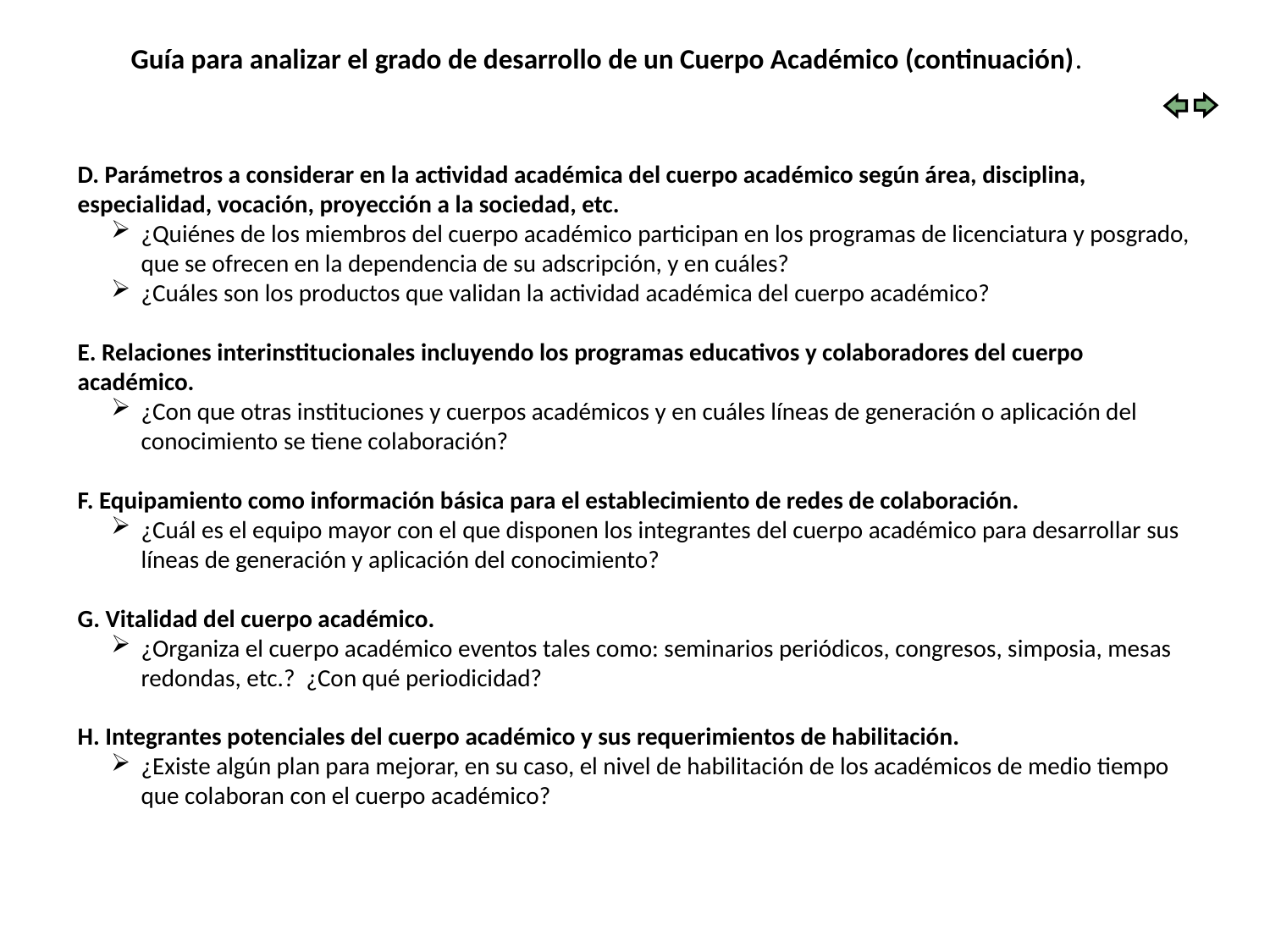

Guía para analizar el grado de desarrollo de un Cuerpo Académico (continuación).

D. Parámetros a considerar en la actividad académica del cuerpo académico según área, disciplina, especialidad, vocación, proyección a la sociedad, etc.
¿Quiénes de los miembros del cuerpo académico participan en los programas de licenciatura y posgrado, que se ofrecen en la dependencia de su adscripción, y en cuáles?
¿Cuáles son los productos que validan la actividad académica del cuerpo académico?

E. Relaciones interinstitucionales incluyendo los programas educativos y colaboradores del cuerpo académico.
¿Con que otras instituciones y cuerpos académicos y en cuáles líneas de generación o aplicación del conocimiento se tiene colaboración?

F. Equipamiento como información básica para el establecimiento de redes de colaboración.
¿Cuál es el equipo mayor con el que disponen los integrantes del cuerpo académico para desarrollar sus líneas de generación y aplicación del conocimiento?

G. Vitalidad del cuerpo académico.
¿Organiza el cuerpo académico eventos tales como: seminarios periódicos, congresos, simposia, mesas redondas, etc.?  ¿Con qué periodicidad?

H. Integrantes potenciales del cuerpo académico y sus requerimientos de habilitación.
¿Existe algún plan para mejorar, en su caso, el nivel de habilitación de los académicos de medio tiempo que colaboran con el cuerpo académico?